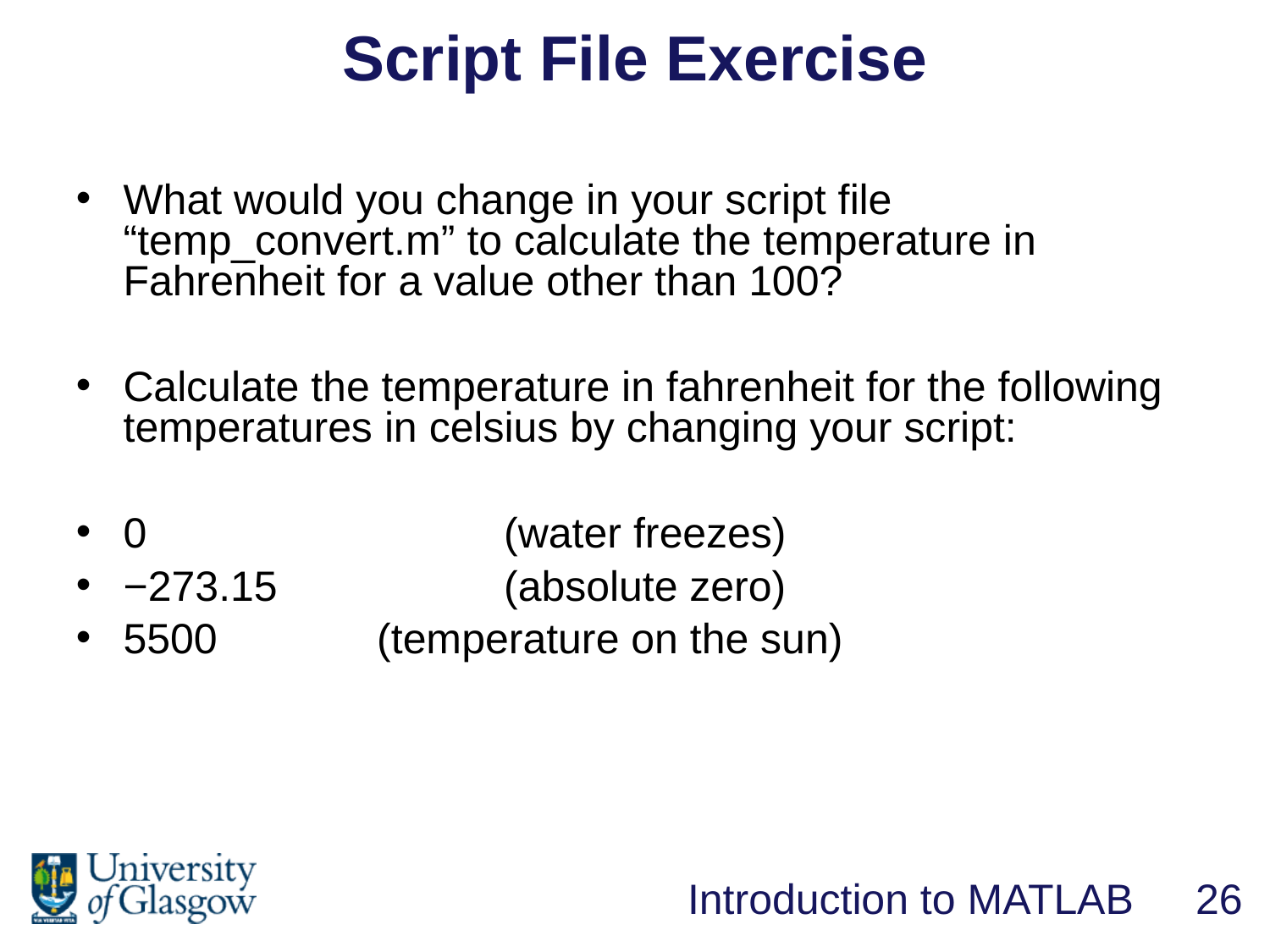

Script File Exercise
What would you change in your script file “temp_convert.m” to calculate the temperature in Fahrenheit for a value other than 100?

Calculate the temperature in fahrenheit for the following temperatures in celsius by changing your script:

0 			(water freezes)
−273.15 		(absolute zero)
5500		(temperature on the sun)